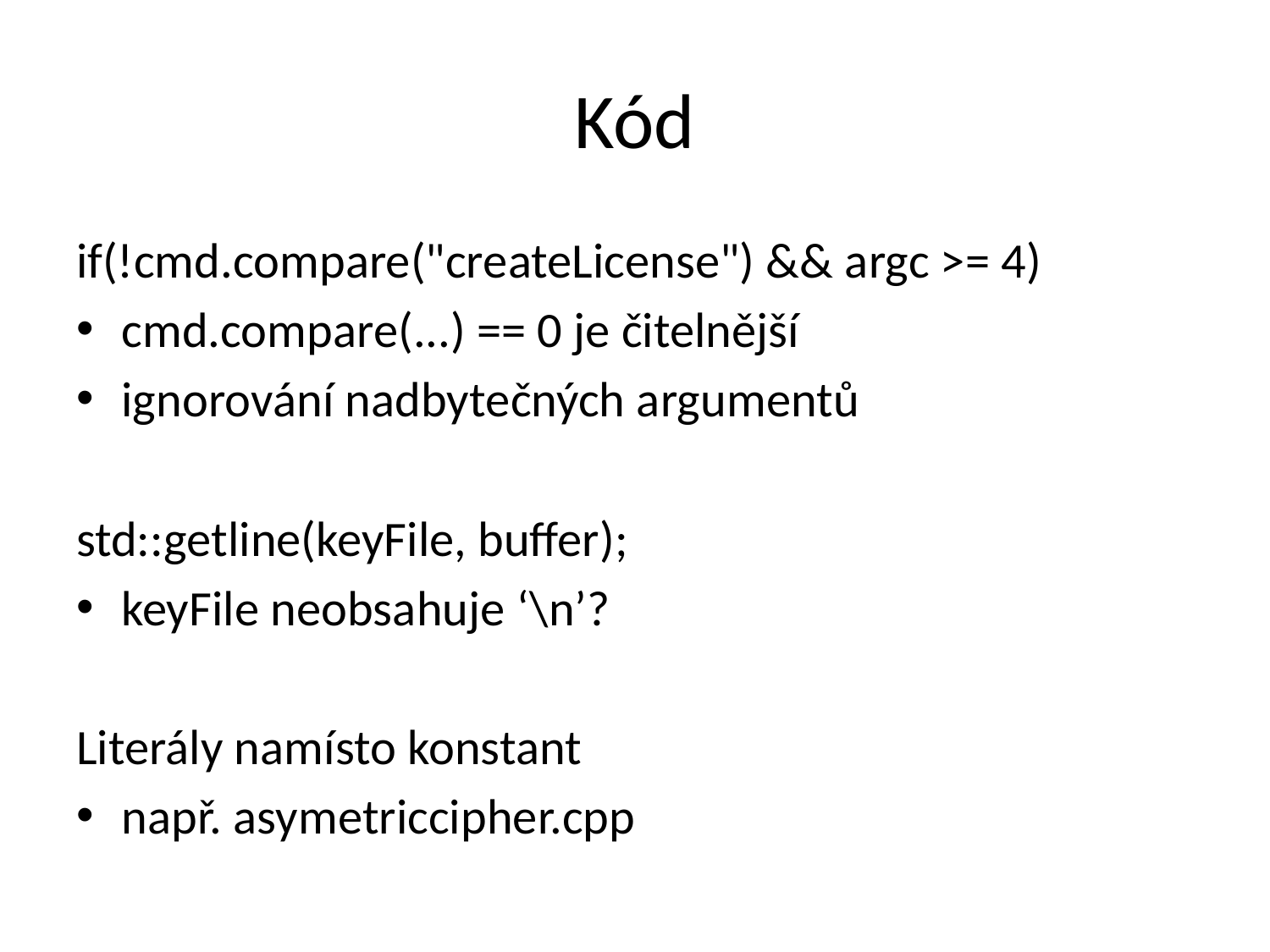

# Kód
if(!cmd.compare("createLicense") && argc >= 4)
cmd.compare(...) == 0 je čitelnější
ignorování nadbytečných argumentů

std::getline(keyFile, buffer);
keyFile neobsahuje ‘\n’?

Literály namísto konstant
např. asymetriccipher.cpp